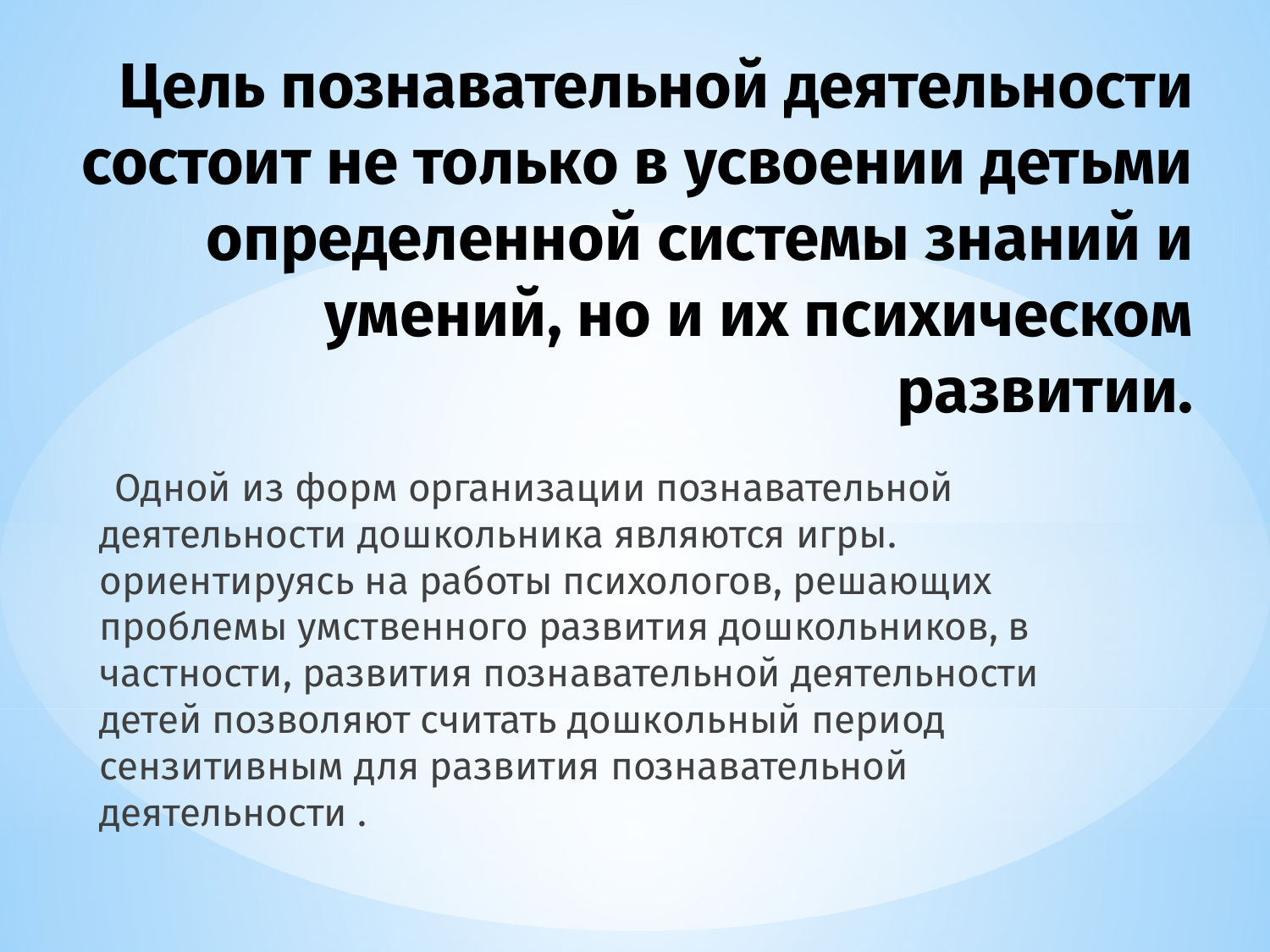

# Цель познавательной деятельности состоит не только в усвоении детьми определенной системы знаний и умений, но и их психическом развитии.
    Одной из форм организации познавательной деятельности дошкольника являются игры.  ориентируясь на работы психологов, решающих проблемы умственного развития дошкольников, в частности, развития познавательной деятельности детей позволяют считать дошкольный период сензитивным для развития познавательной деятельности .